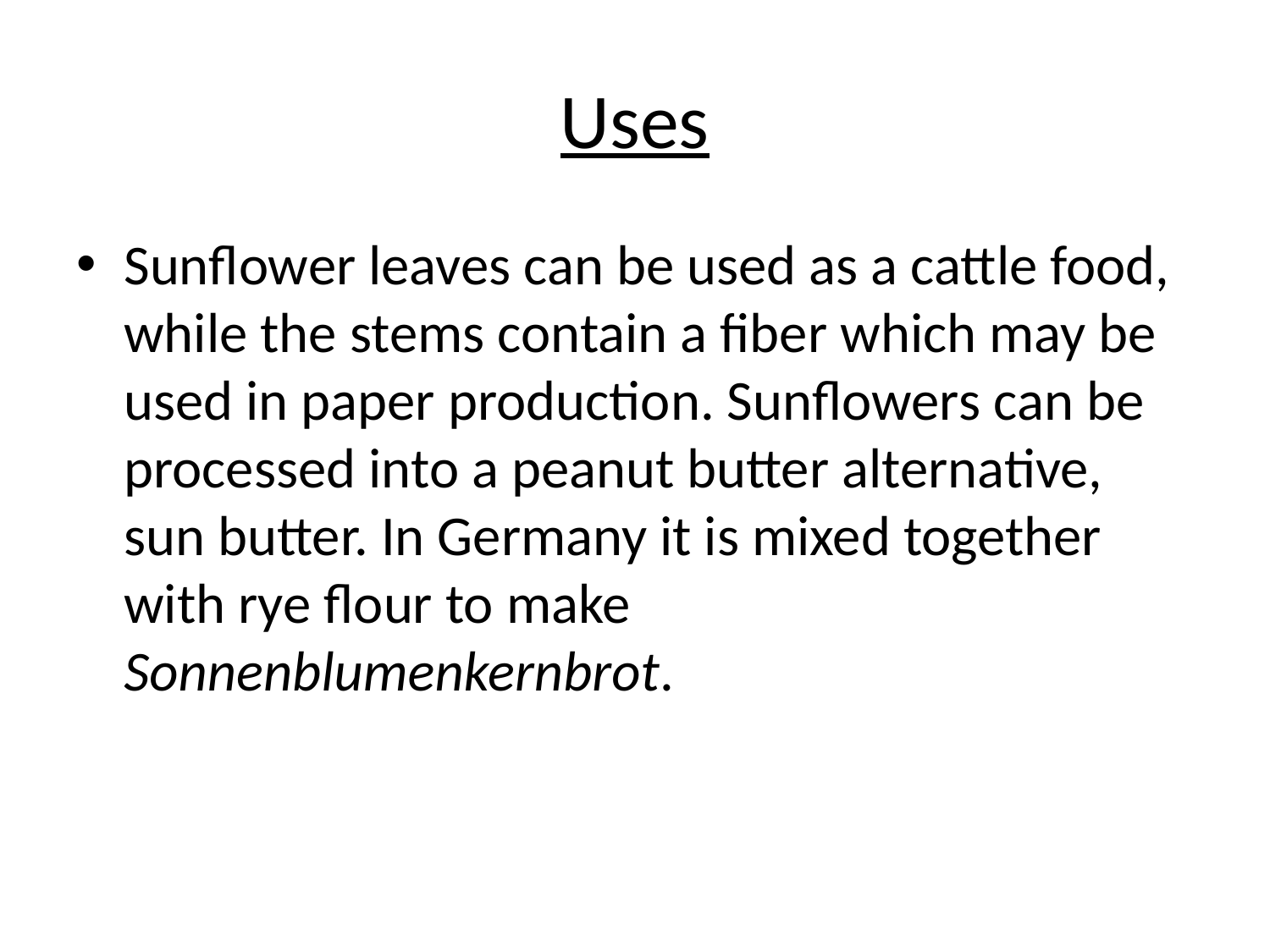

# Uses
Sunflower leaves can be used as a cattle food, while the stems contain a fiber which may be used in paper production. Sunflowers can be processed into a peanut butter alternative, sun butter. In Germany it is mixed together with rye flour to make Sonnenblumenkernbrot.